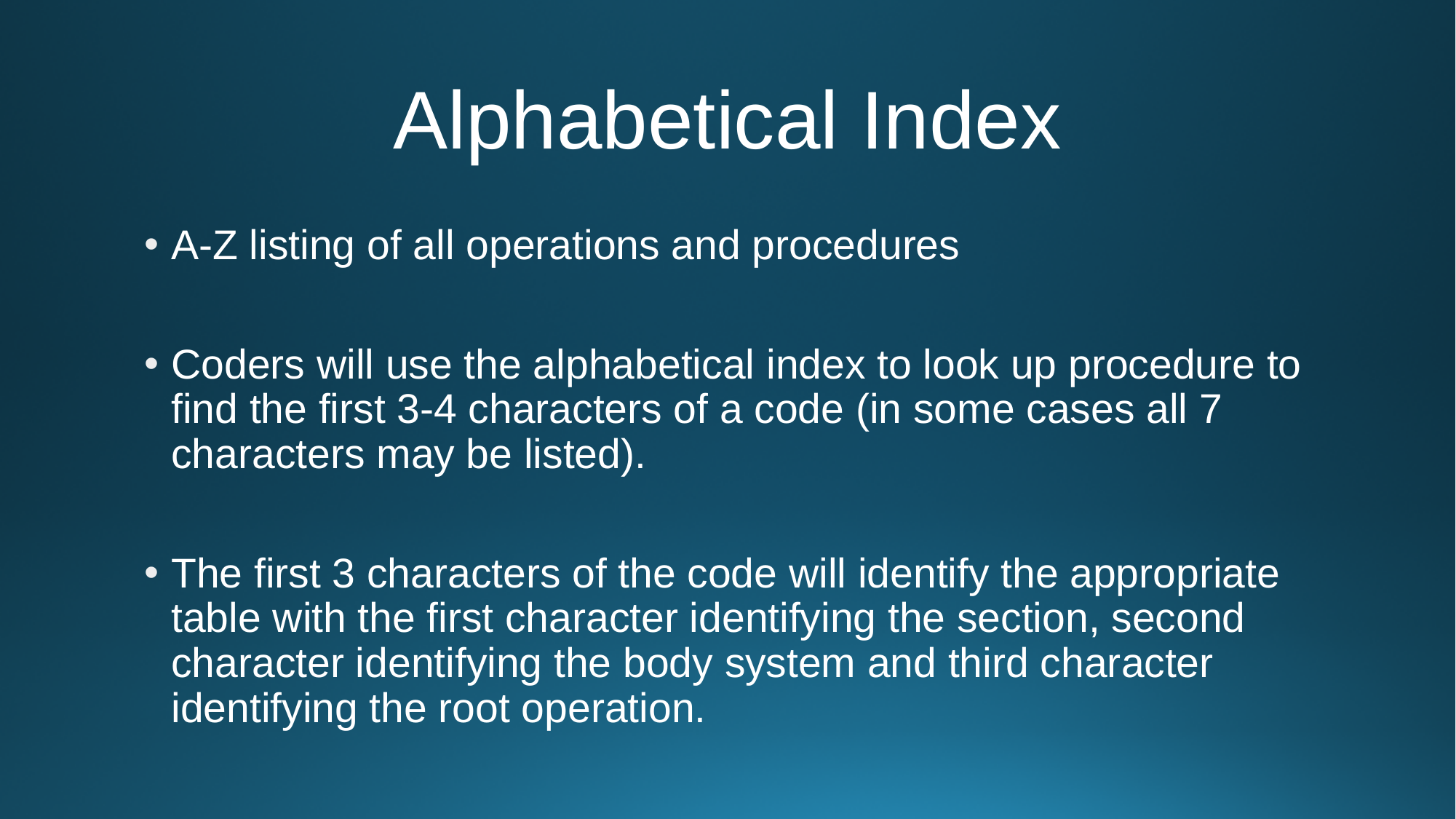

# Alphabetical Index
A-Z listing of all operations and procedures

Coders will use the alphabetical index to look up procedure to find the first 3-4 characters of a code (in some cases all 7 characters may be listed).

The first 3 characters of the code will identify the appropriate table with the first character identifying the section, second character identifying the body system and third character identifying the root operation.